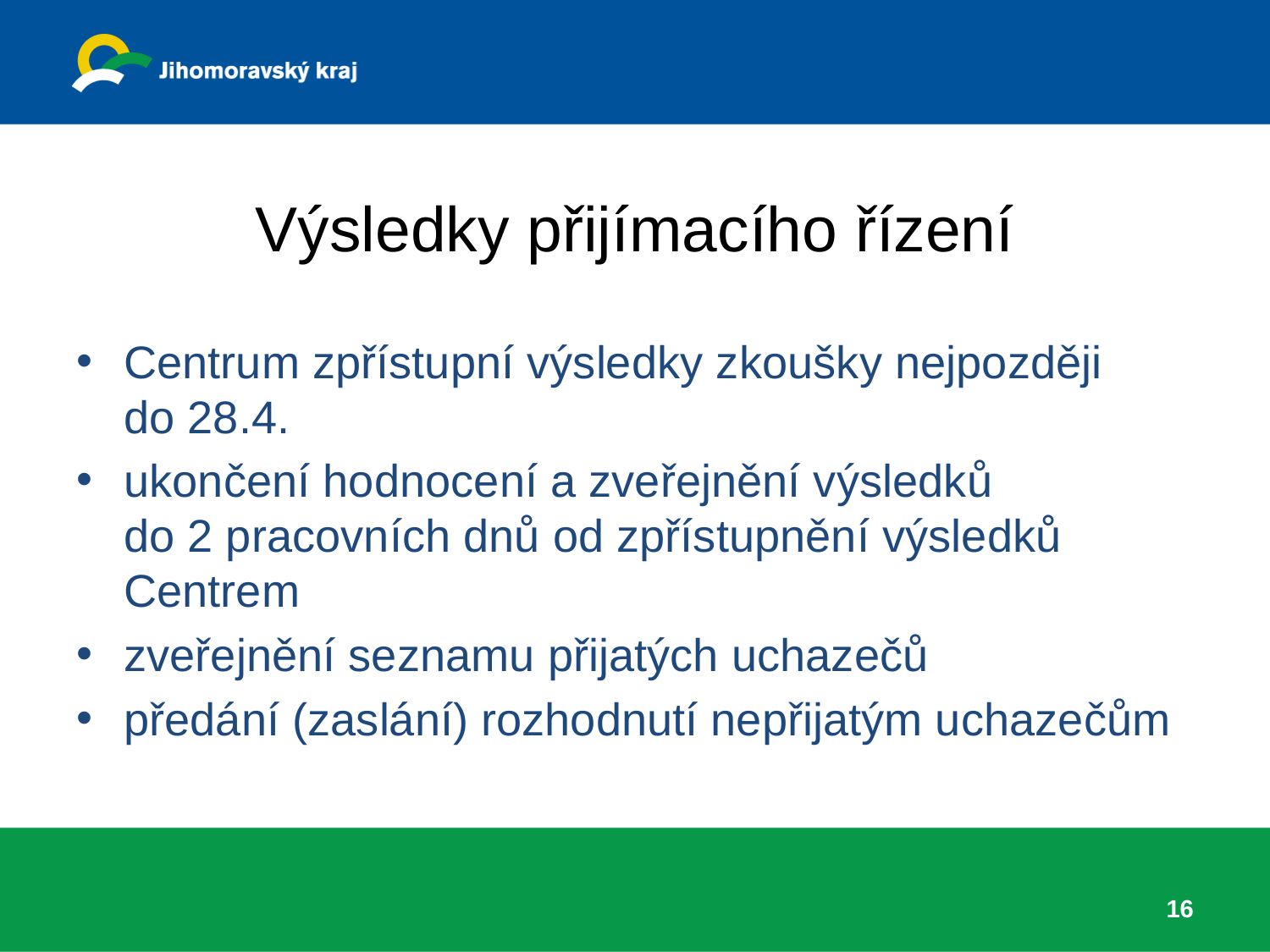

# Výsledky přijímacího řízení
Centrum zpřístupní výsledky zkoušky nejpozději
do 28.4.
ukončení hodnocení a zveřejnění výsledků
do 2 pracovních dnů od zpřístupnění výsledků Centrem
zveřejnění seznamu přijatých uchazečů
předání (zaslání) rozhodnutí nepřijatým uchazečům
16